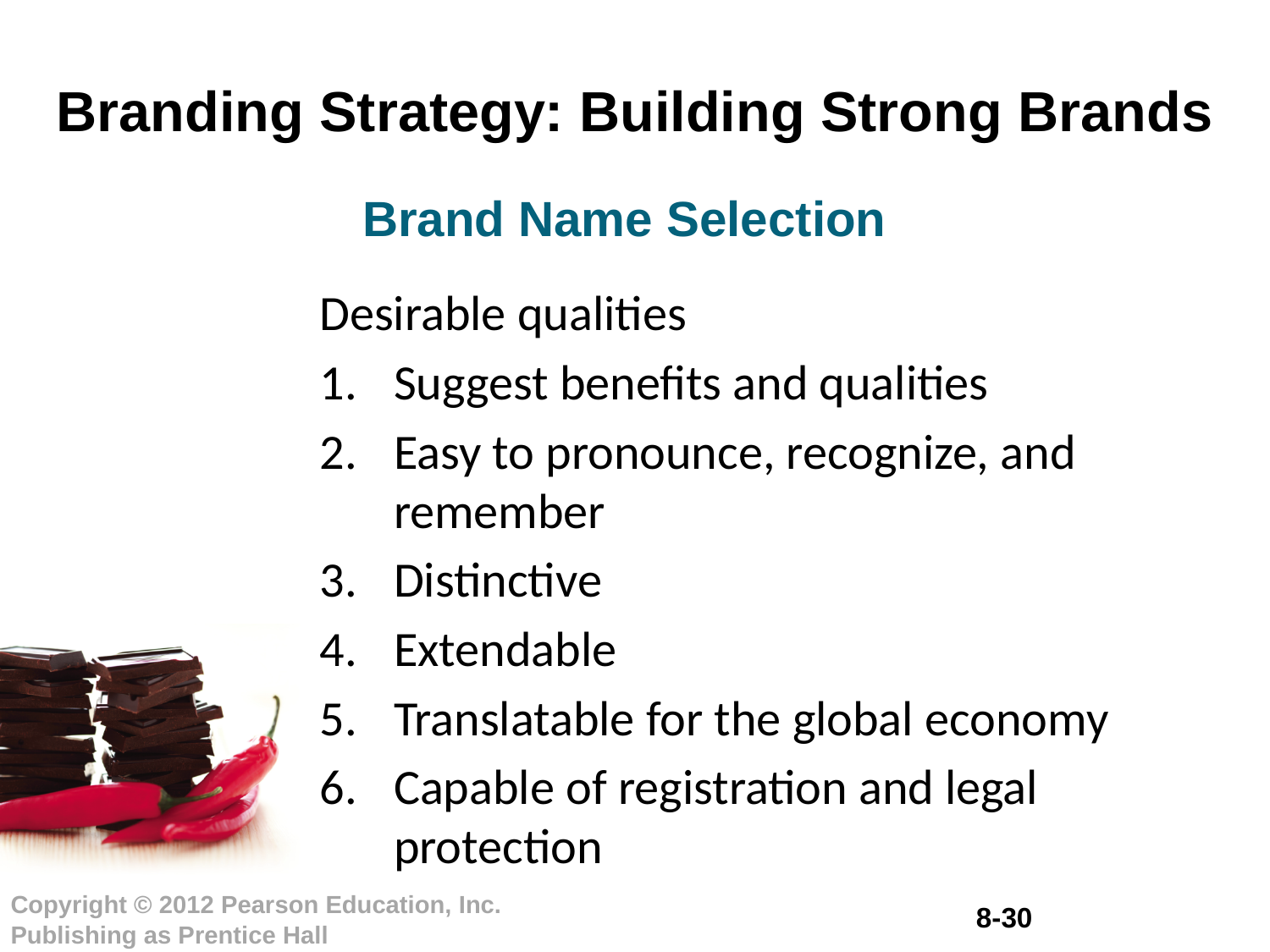

# Branding Strategy: Building Strong Brands
Brand Name Selection
Desirable qualities
Suggest benefits and qualities
Easy to pronounce, recognize, and remember
Distinctive
Extendable
Translatable for the global economy
Capable of registration and legal protection